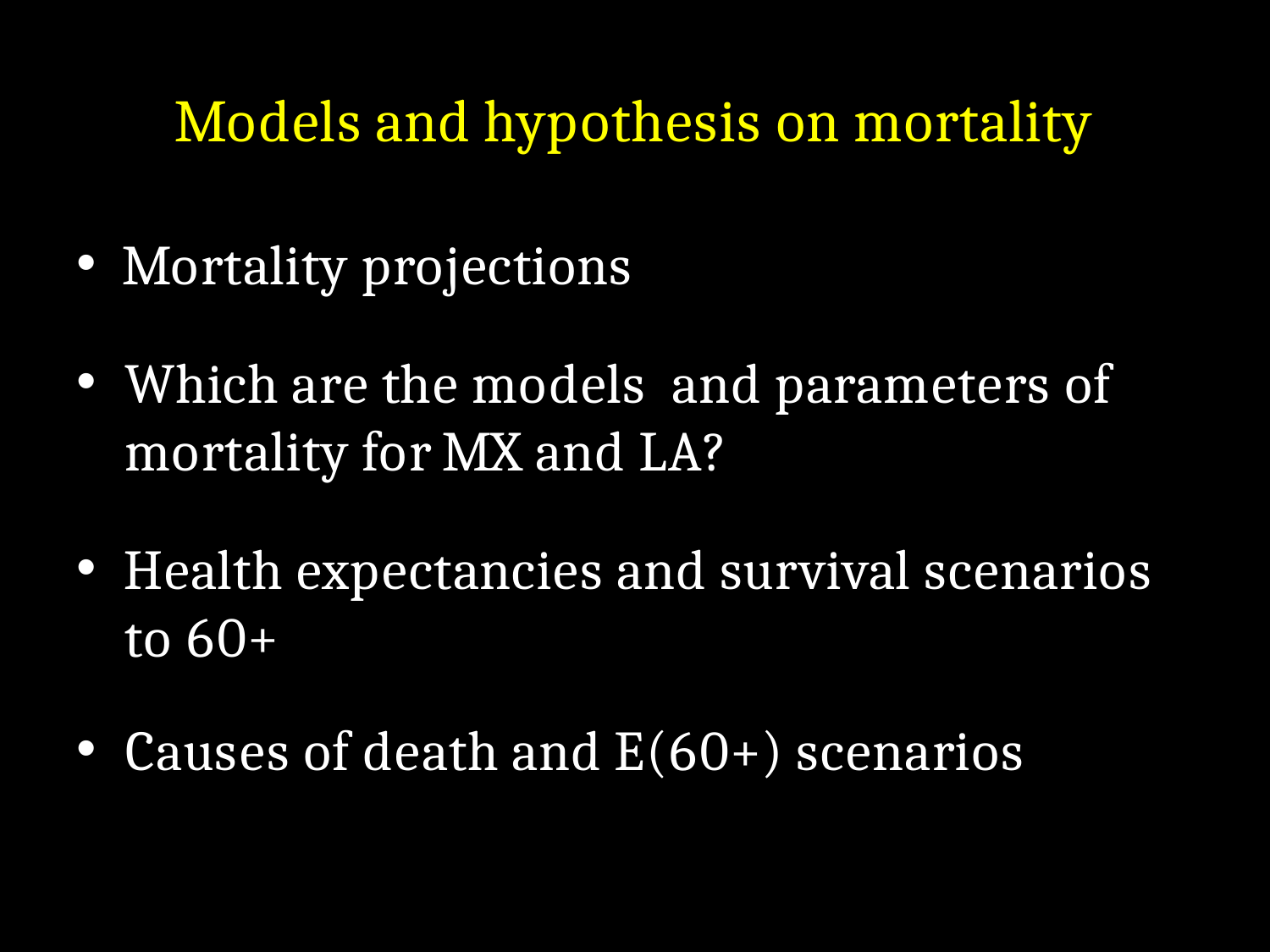

# Models and hypothesis on mortality
Mortality projections

Which are the models  and parameters of mortality for MX and LA?

Health expectancies and survival scenarios to 60+

Causes of death and E(60+) scenarios